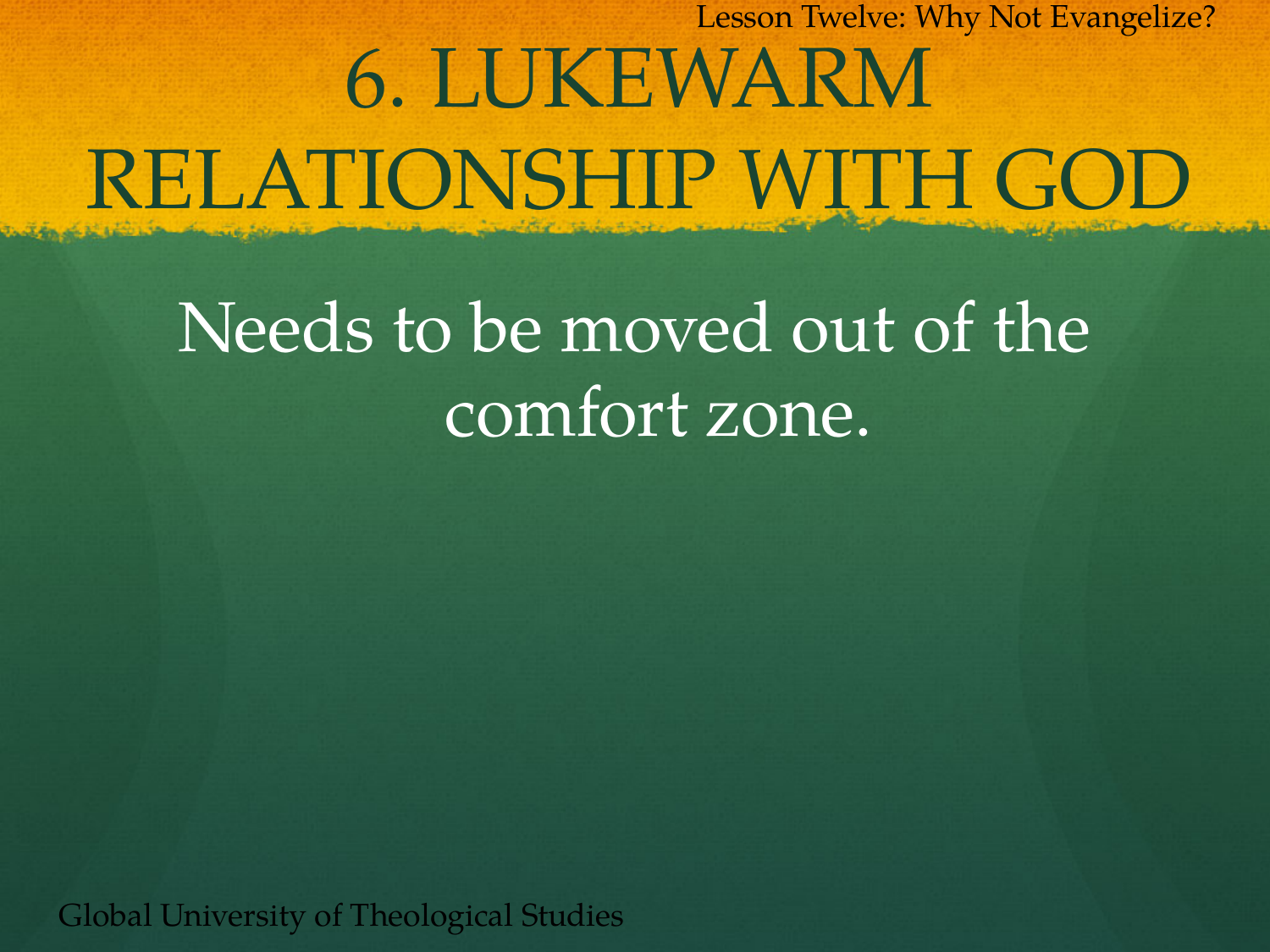

Lesson Twelve: Why Not Evangelize?

# 6. Lukewarm Relationship With God
Needs to be moved out of the comfort zone.
Global University of Theological Studies